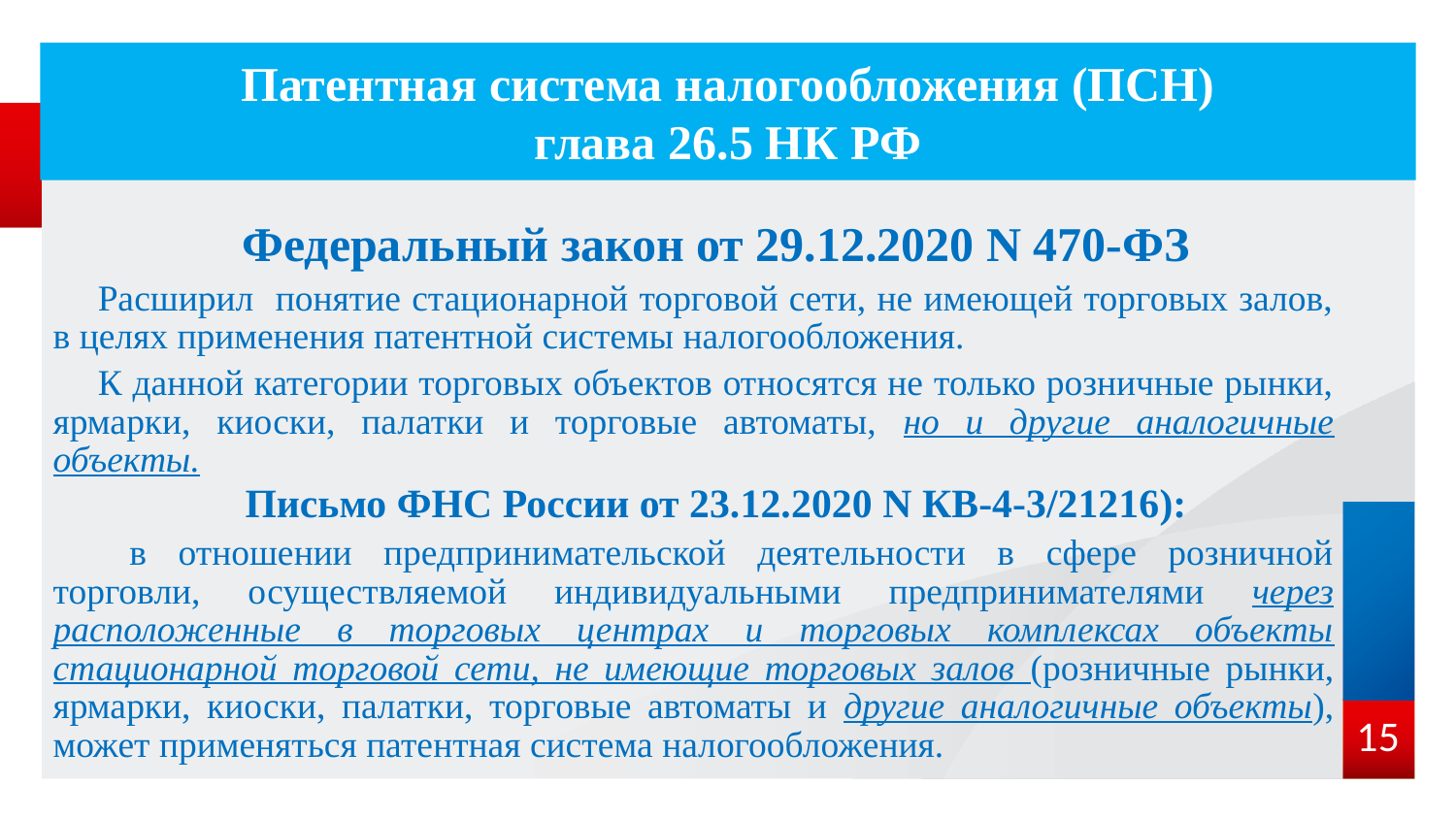

# Патентная система налогообложения (ПСН) глава 26.5 НК РФ

Федеральный закон от 29.12.2020 N 470-ФЗ
Расширил  понятие стационарной торговой сети, не имеющей торговых залов, в целях применения патентной системы налогообложения.
К данной категории торговых объектов относятся не только розничные рынки, ярмарки, киоски, палатки и торговые автоматы, но и другие аналогичные объекты.
Письмо ФНС России от 23.12.2020 N КВ-4-3/21216):
 в отношении предпринимательской деятельности в сфере розничной торговли, осуществляемой индивидуальными предпринимателями через расположенные в торговых центрах и торговых комплексах объекты стационарной торговой сети, не имеющие торговых залов (розничные рынки, ярмарки, киоски, палатки, торговые автоматы и другие аналогичные объекты), может применяться патентная система налогообложения.

15